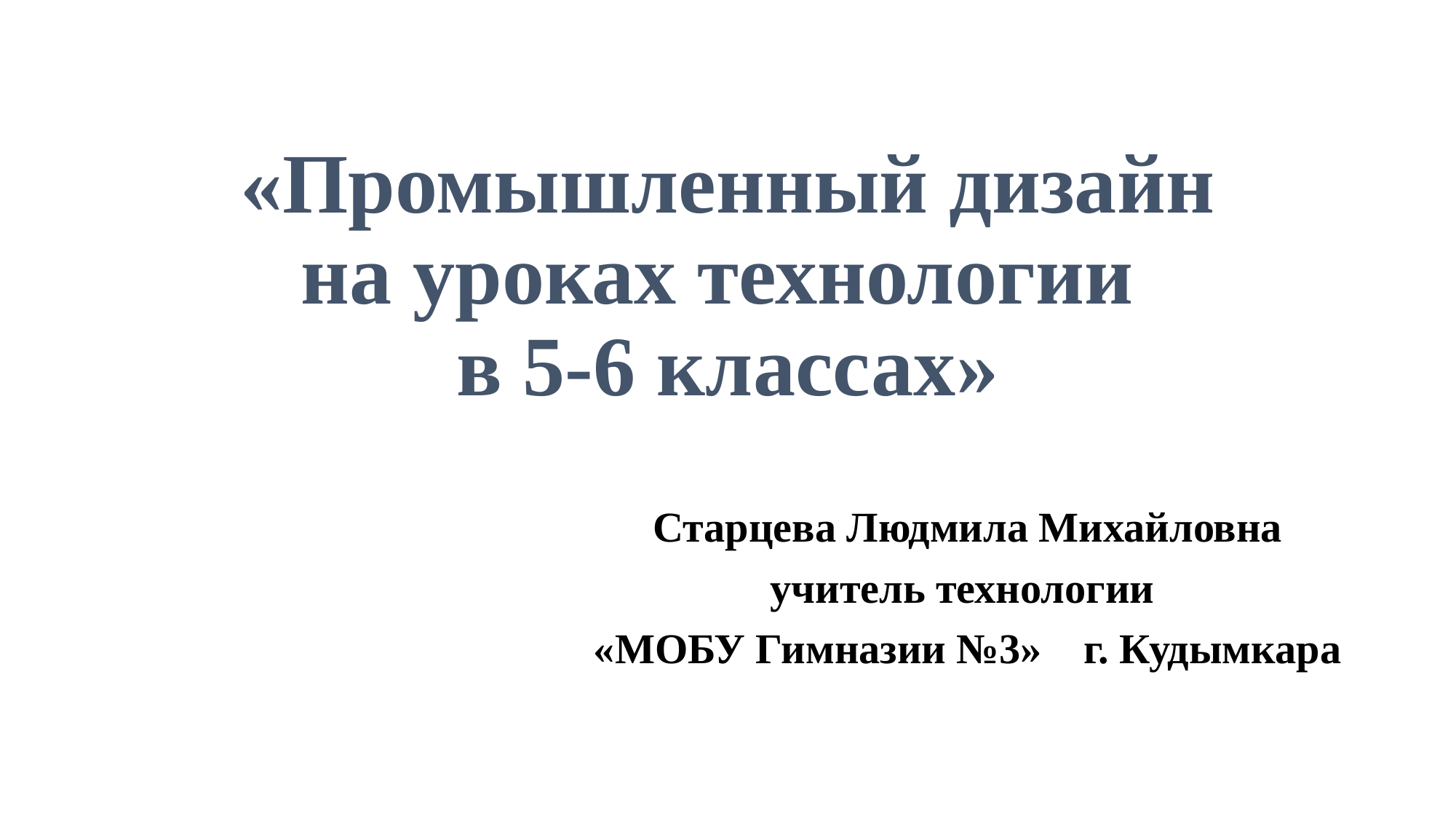

# «Промышленный дизайн на уроках технологии в 5-6 классах»
Старцева Людмила Михайловна
учитель технологии
«МОБУ Гимназии №3»    г. Кудымкара